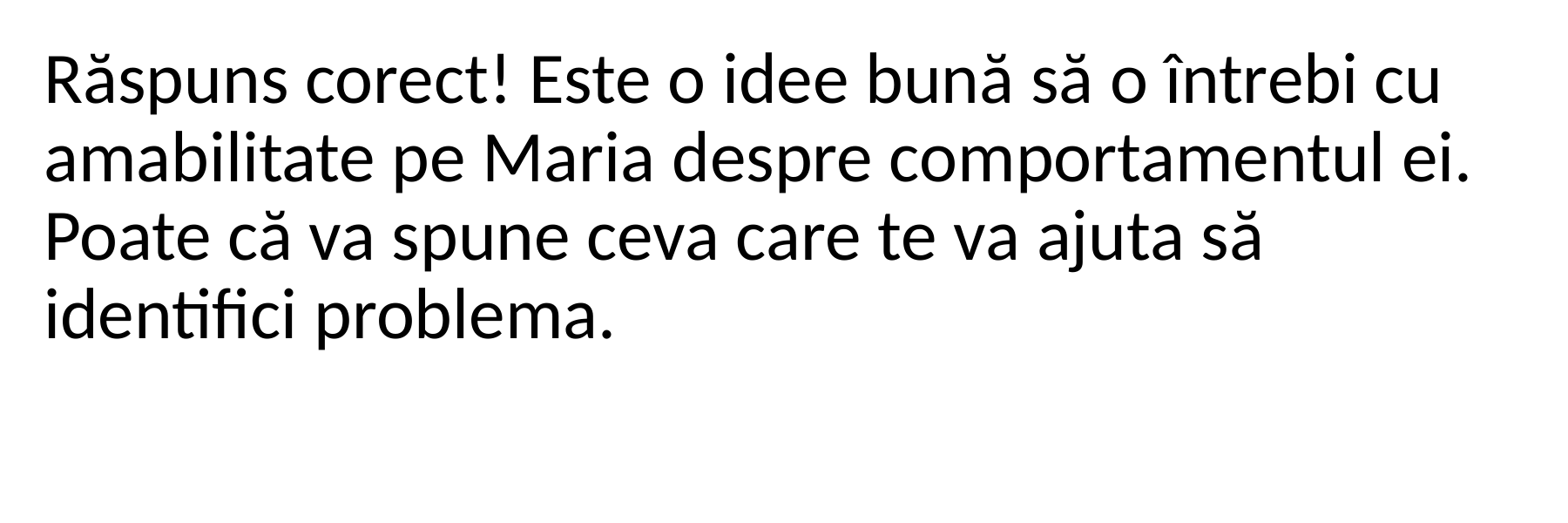

Răspuns corect! Este o idee bună să o întrebi cu amabilitate pe Maria despre comportamentul ei. Poate că va spune ceva care te va ajuta să identifici problema.